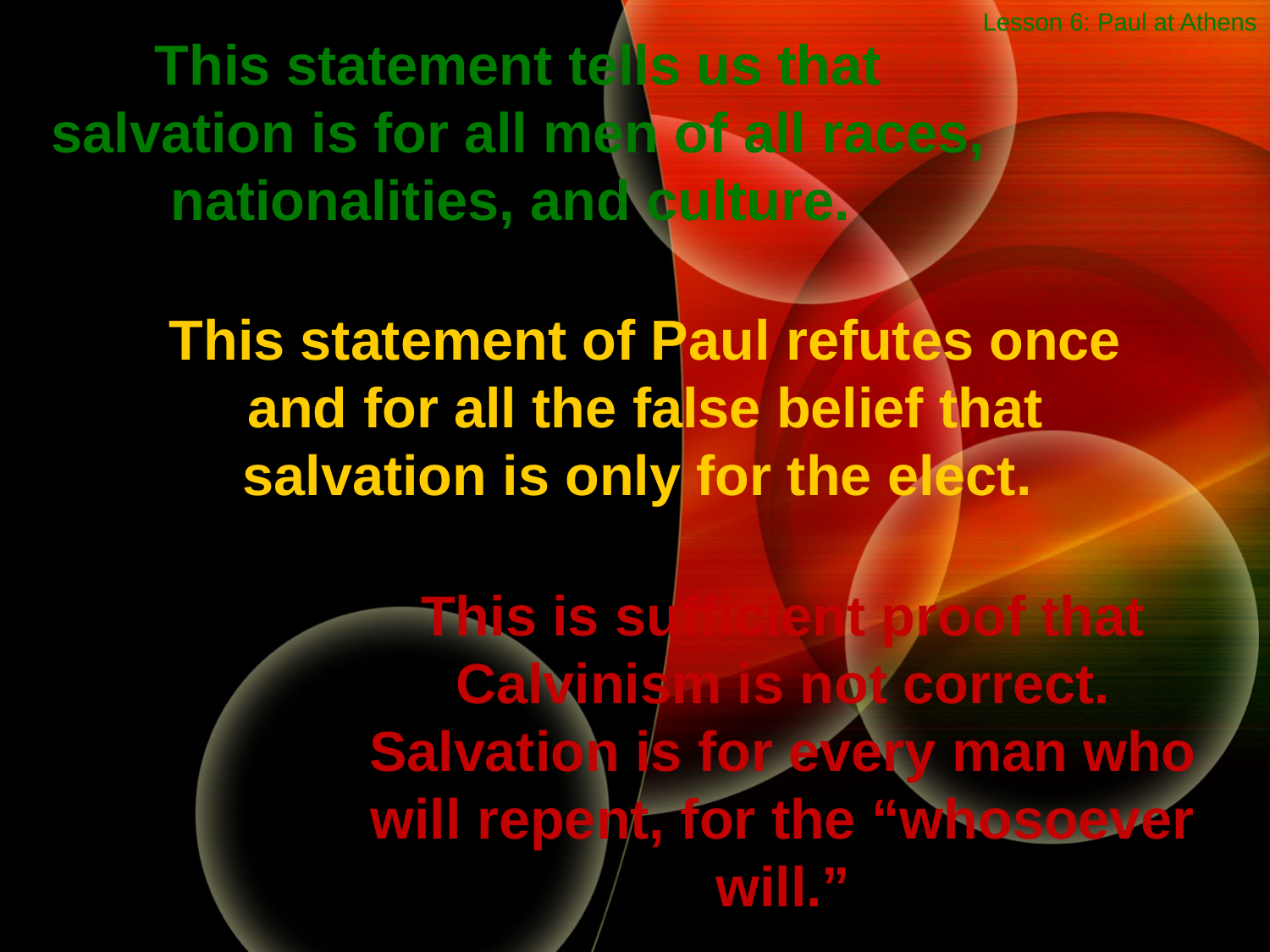

Lesson 6: Paul at Athens
This statement tells us that salvation is for all men of all races, nationalities, and culture.
This statement of Paul refutes once and for all the false belief that salvation is only for the elect.
This is sufficient proof that Calvinism is not correct. Salvation is for every man who will repent, for the “whosoever will.”